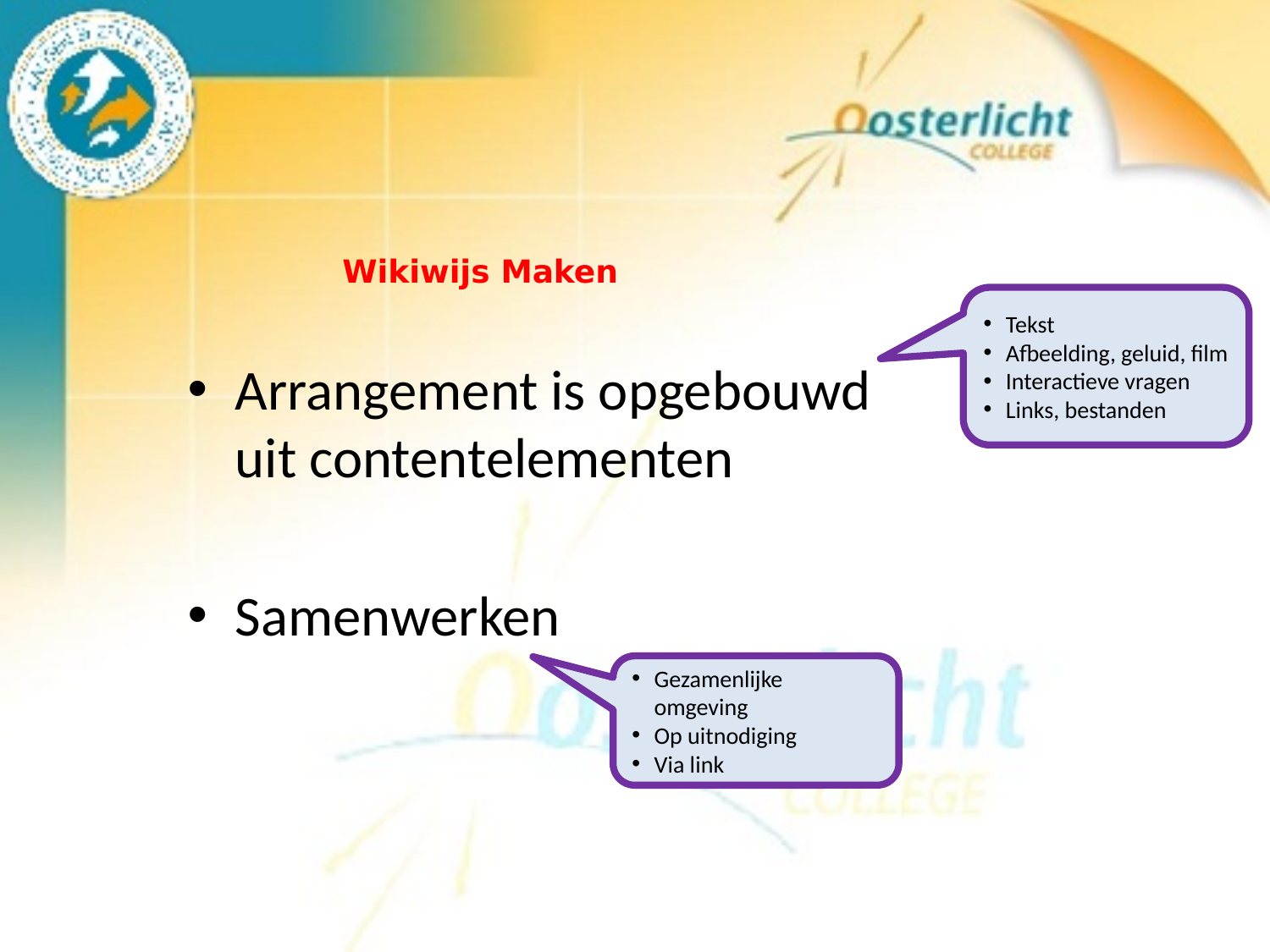

Wikiwijs Maken
Tekst
Afbeelding, geluid, film
Interactieve vragen
Links, bestanden
Arrangement is opgebouwd uit contentelementen

Samenwerken

Gezamenlijke omgeving
Op uitnodiging
Via link